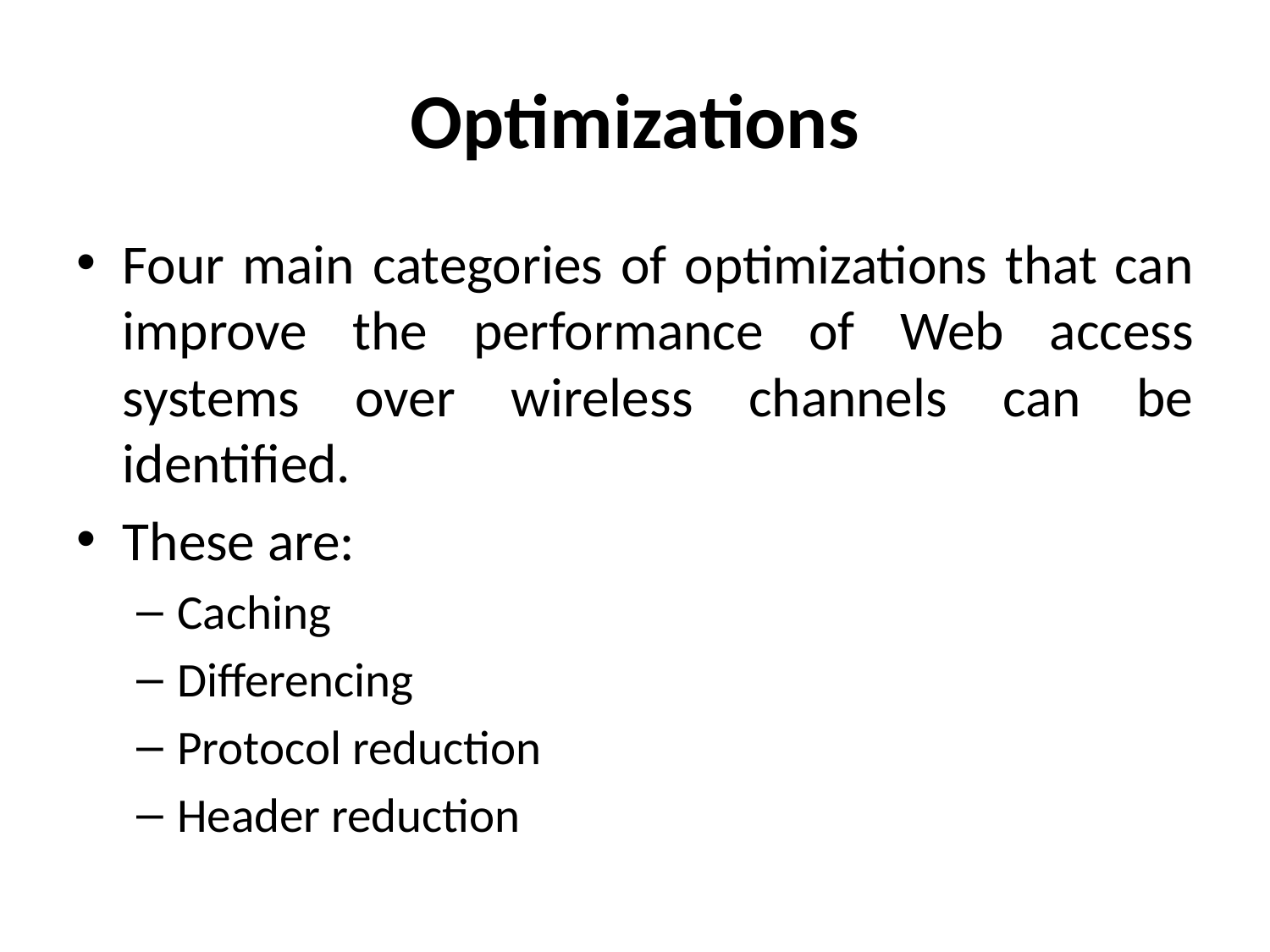

# Optimizations
Four main categories of optimizations that can improve the performance of Web access systems over wireless channels can be identified.
These are:
Caching
Differencing
Protocol reduction
Header reduction